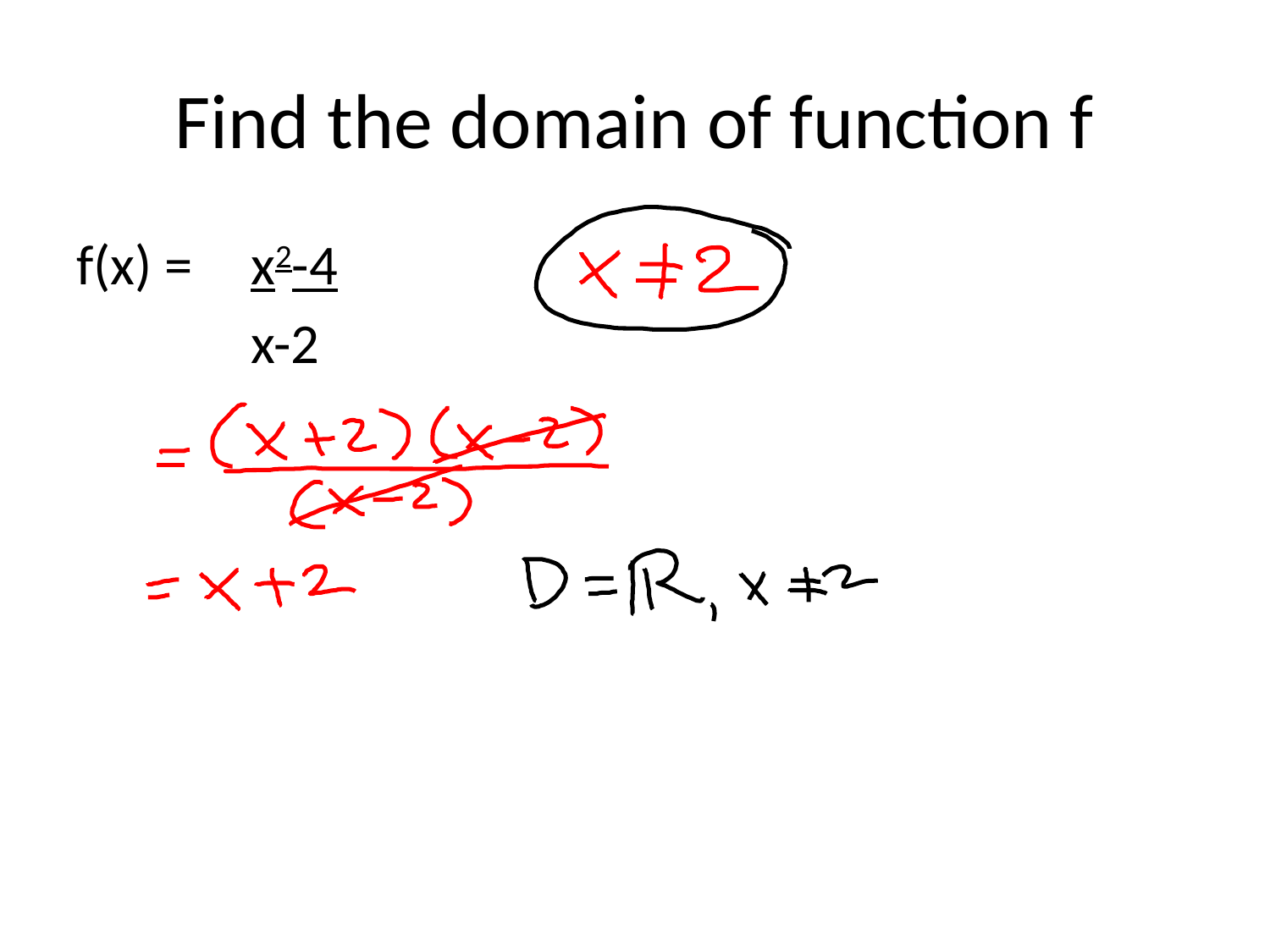

# Find the domain of function f

f(x) =	x2-4
		x-2